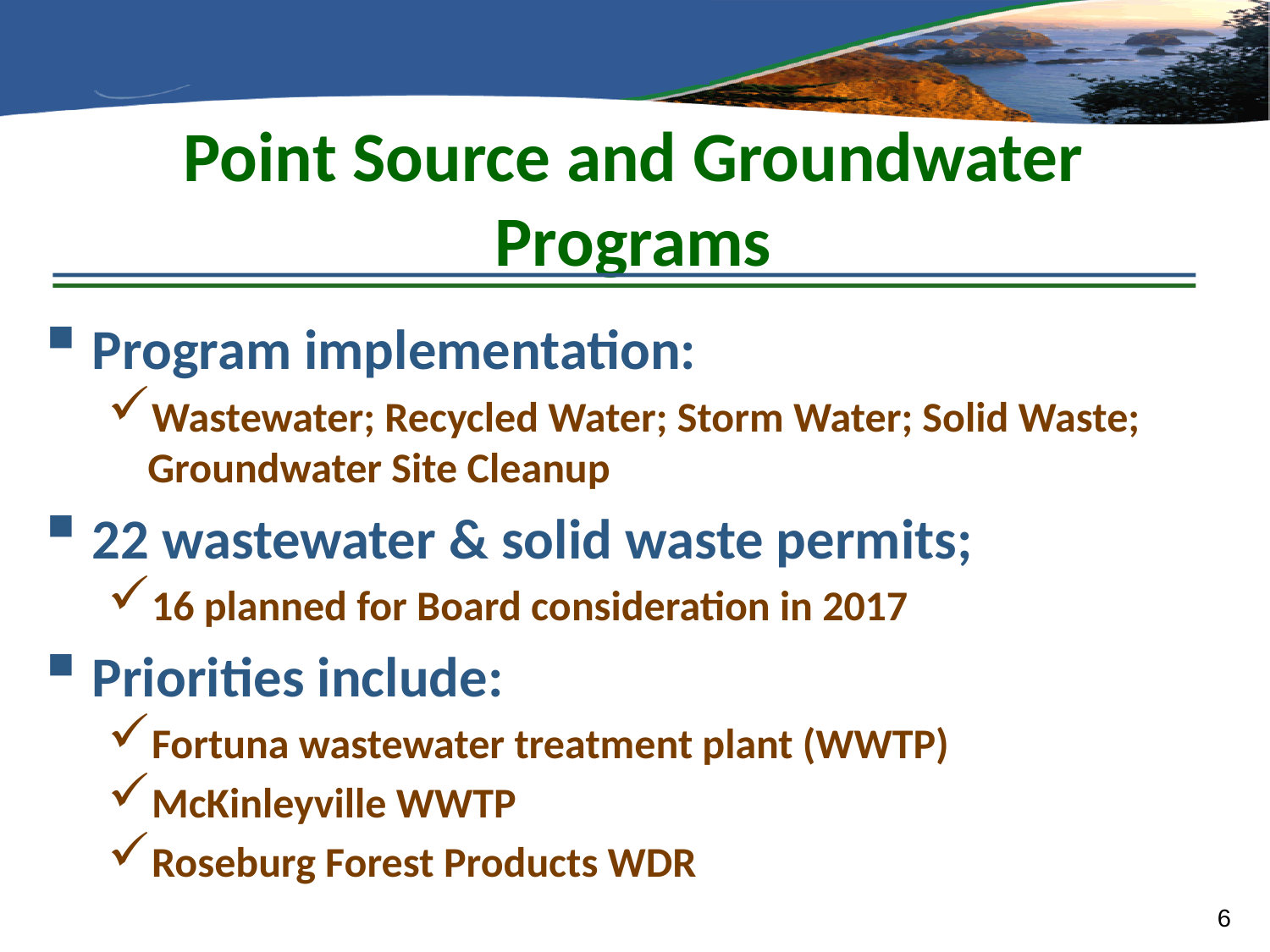

# Point Source and Groundwater Programs

Program implementation:
Wastewater; Recycled Water; Storm Water; Solid Waste; Groundwater Site Cleanup
22 wastewater & solid waste permits;
16 planned for Board consideration in 2017
Priorities include:
Fortuna wastewater treatment plant (WWTP)
McKinleyville WWTP
Roseburg Forest Products WDR
6